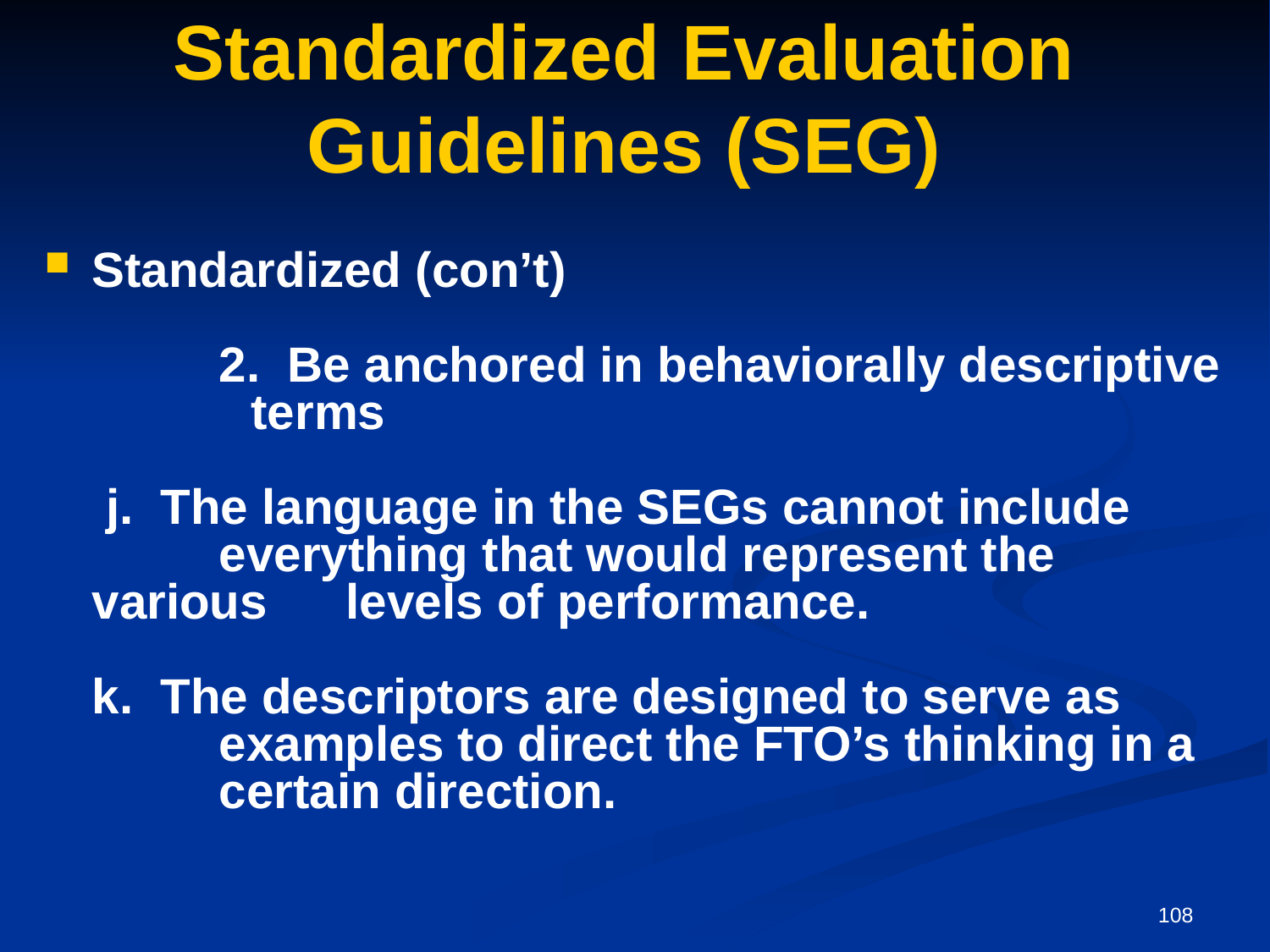

# Standardized Evaluation Guidelines (SEG)
Standardized (con’t)

		2.  Be anchored in behaviorally descriptive
               terms

	 j.  The language in the SEGs cannot include   	everything that would represent the various 	levels of performance.

	k.  The descriptors are designed to serve as 	examples to direct the FTO’s thinking in a 	certain direction.
108